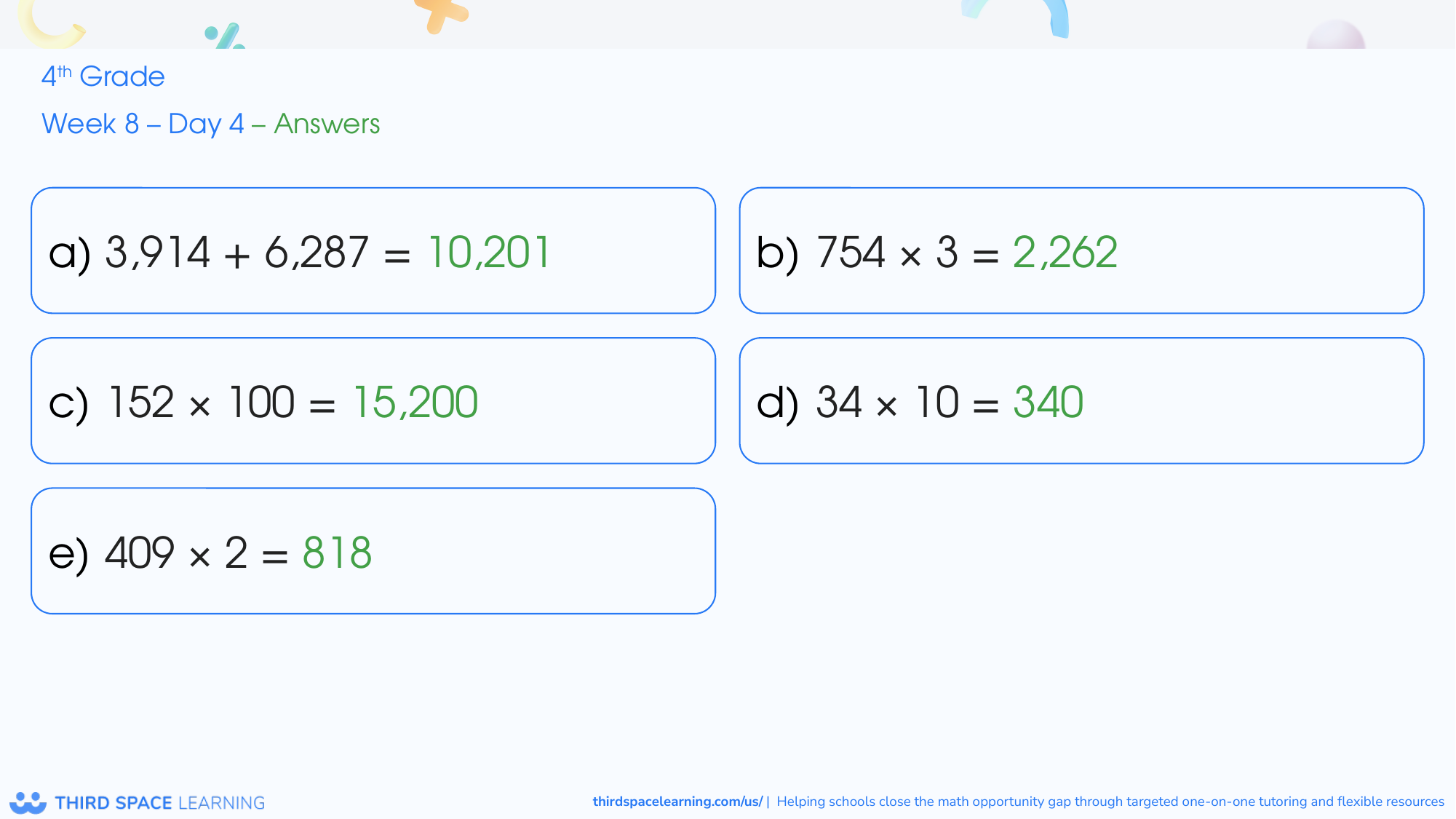

4th Grade
Week 8 – Day 4 – Answers
3,914 + 6,287 = 10,201
754 × 3 = 2,262
152 × 100 = 15,200
34 × 10 = 340
409 × 2 = 818